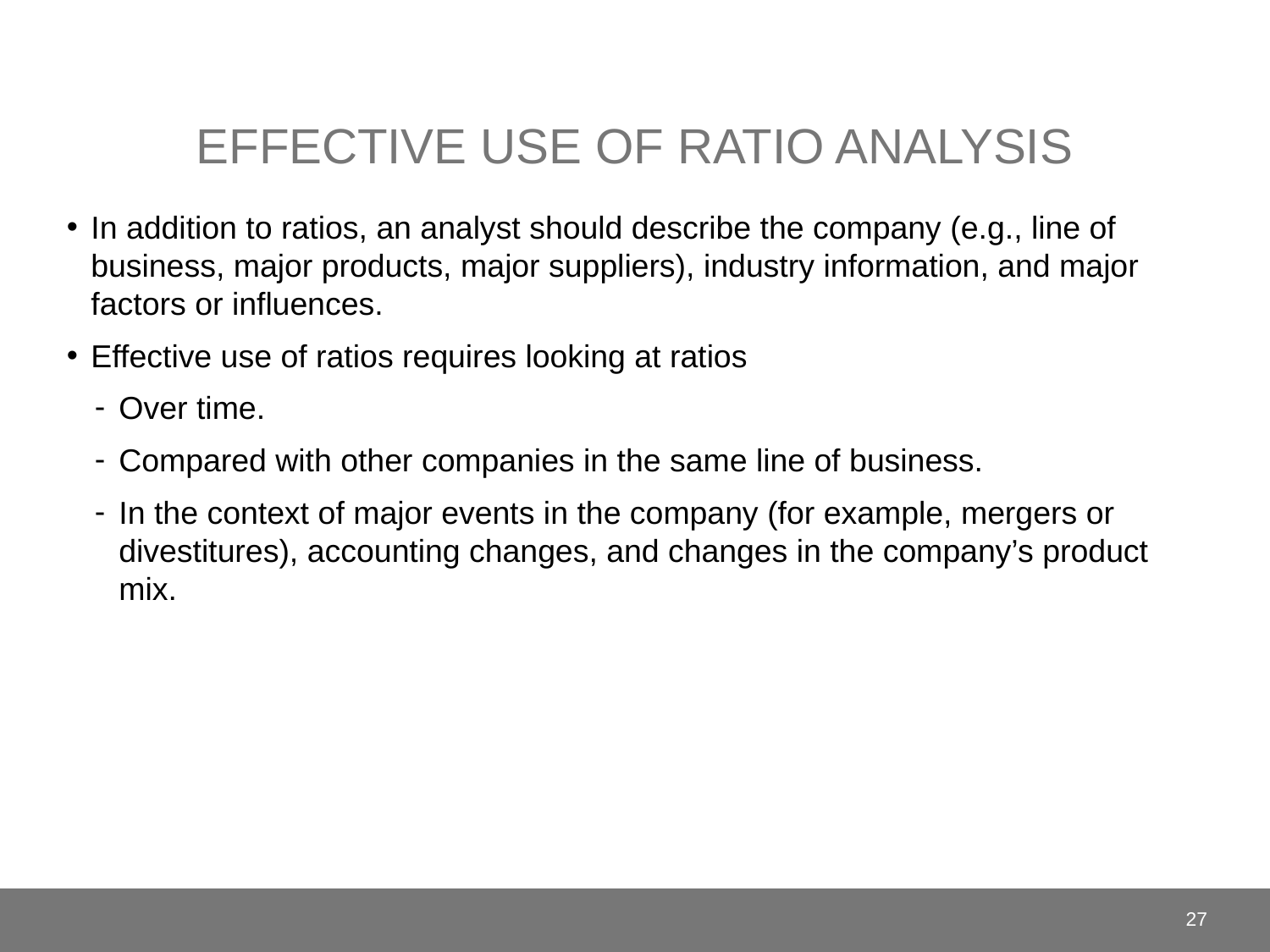

# Effective Use of Ratio Analysis
In addition to ratios, an analyst should describe the company (e.g., line of business, major products, major suppliers), industry information, and major factors or influences.
Effective use of ratios requires looking at ratios
Over time.
Compared with other companies in the same line of business.
In the context of major events in the company (for example, mergers or divestitures), accounting changes, and changes in the company’s product mix.
27